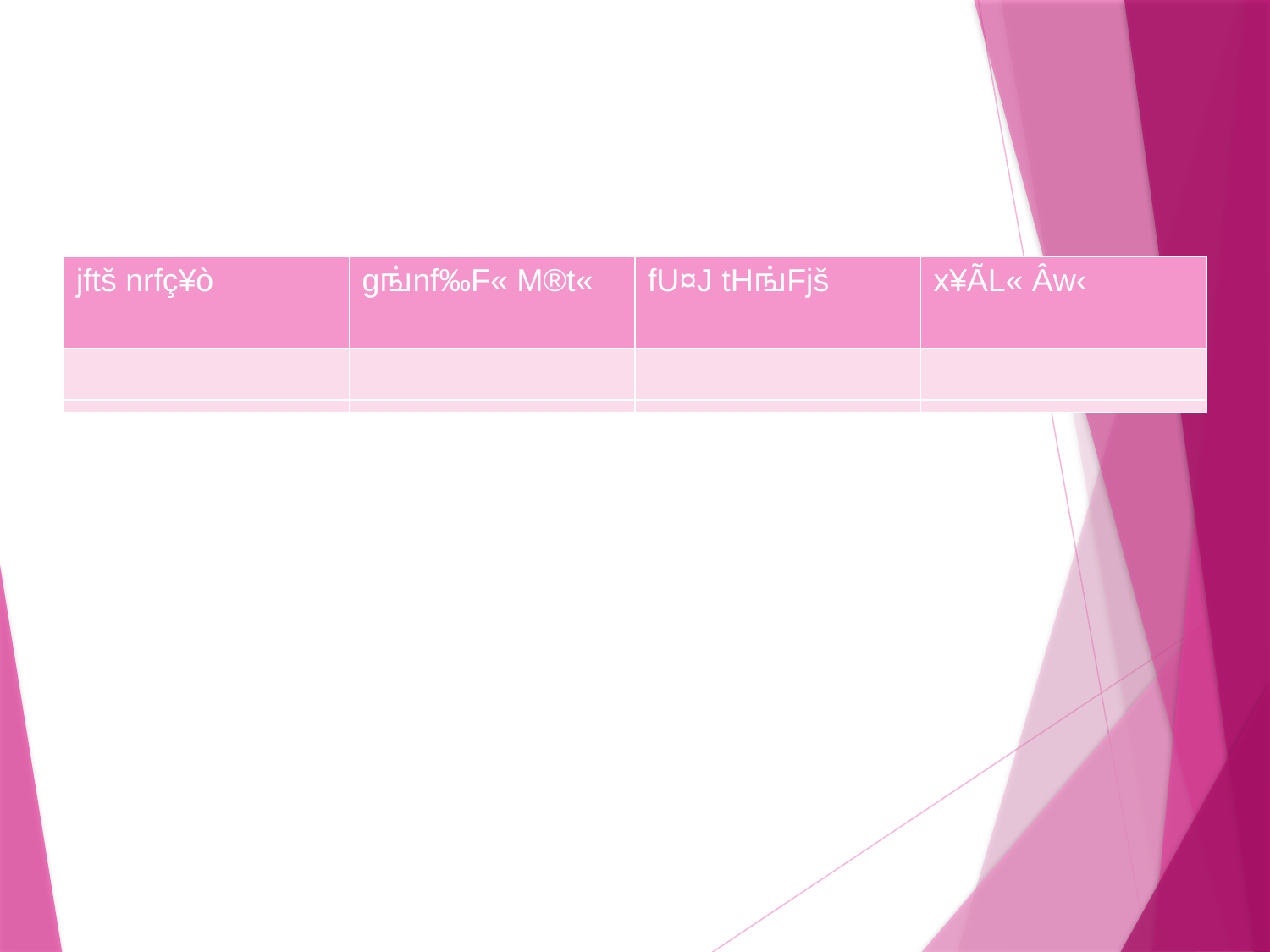

#
| jftš nrfç¥ò | gங்nf‰F« M®t« | fU¤J tHங்Fjš | x¥ÃL« Âw‹ |
| --- | --- | --- | --- |
|  |  |  |  |
| jftš nrfç¥ò | gங்nf‰F« M®t« | fU¤J tHங்Fjš | x¥ÃL« Âw‹ |
| --- | --- | --- | --- |
|  |  |  |  |